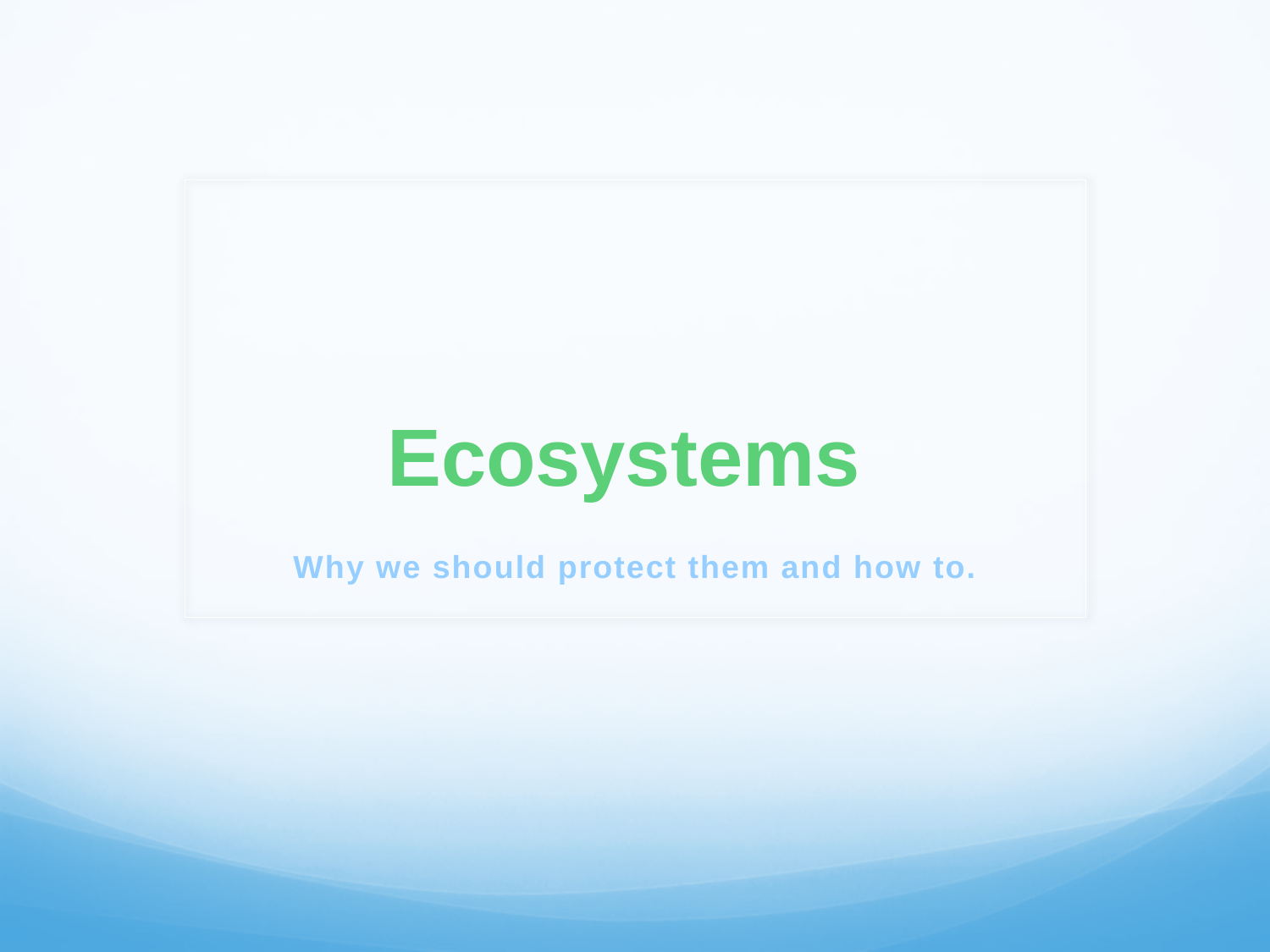

# Ecosystems

Why we should protect them and how to.